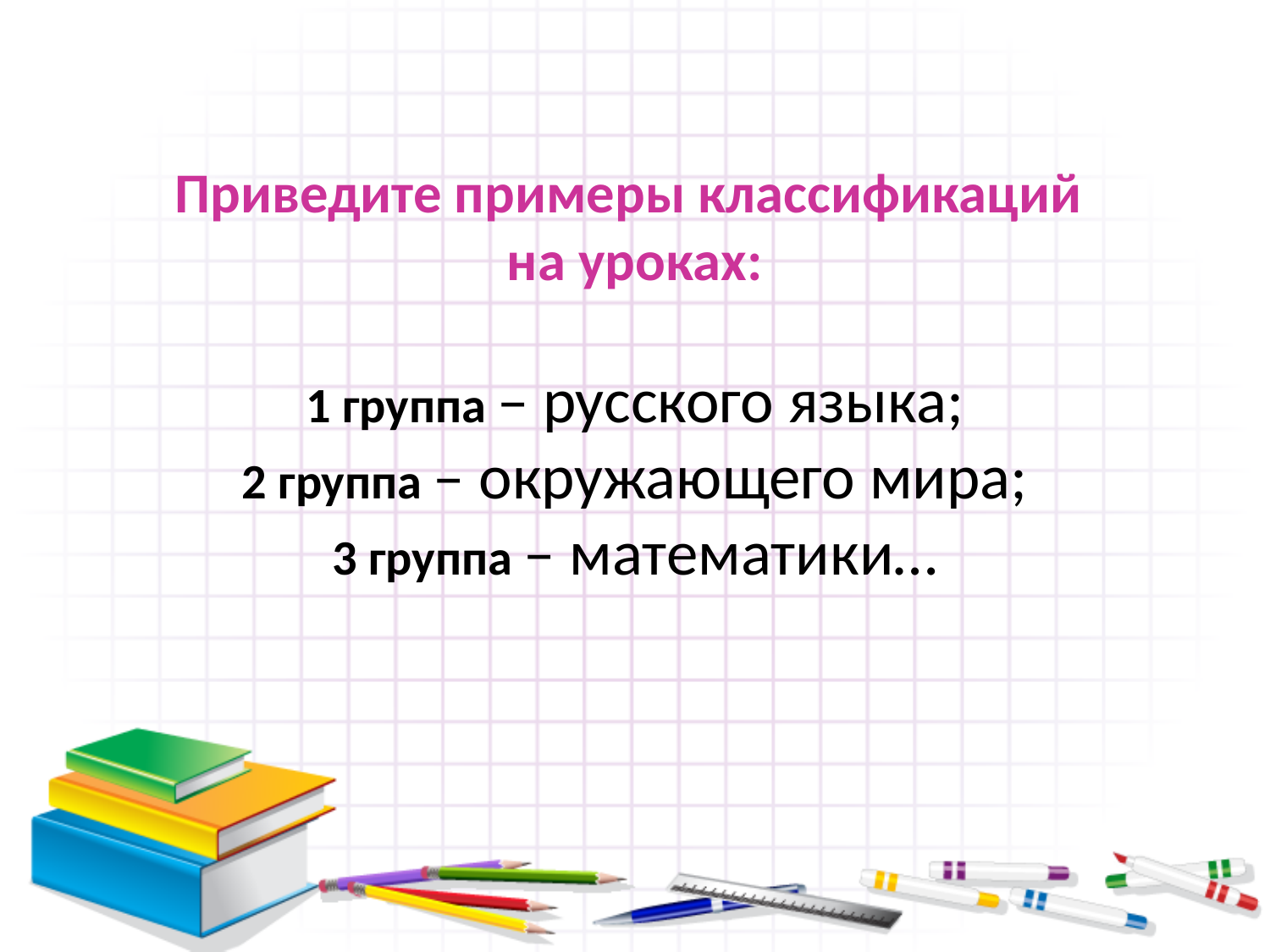

# Приведите примеры классификаций на уроках: 1 группа – русского языка; 2 группа – окружающего мира; 3 группа – математики…